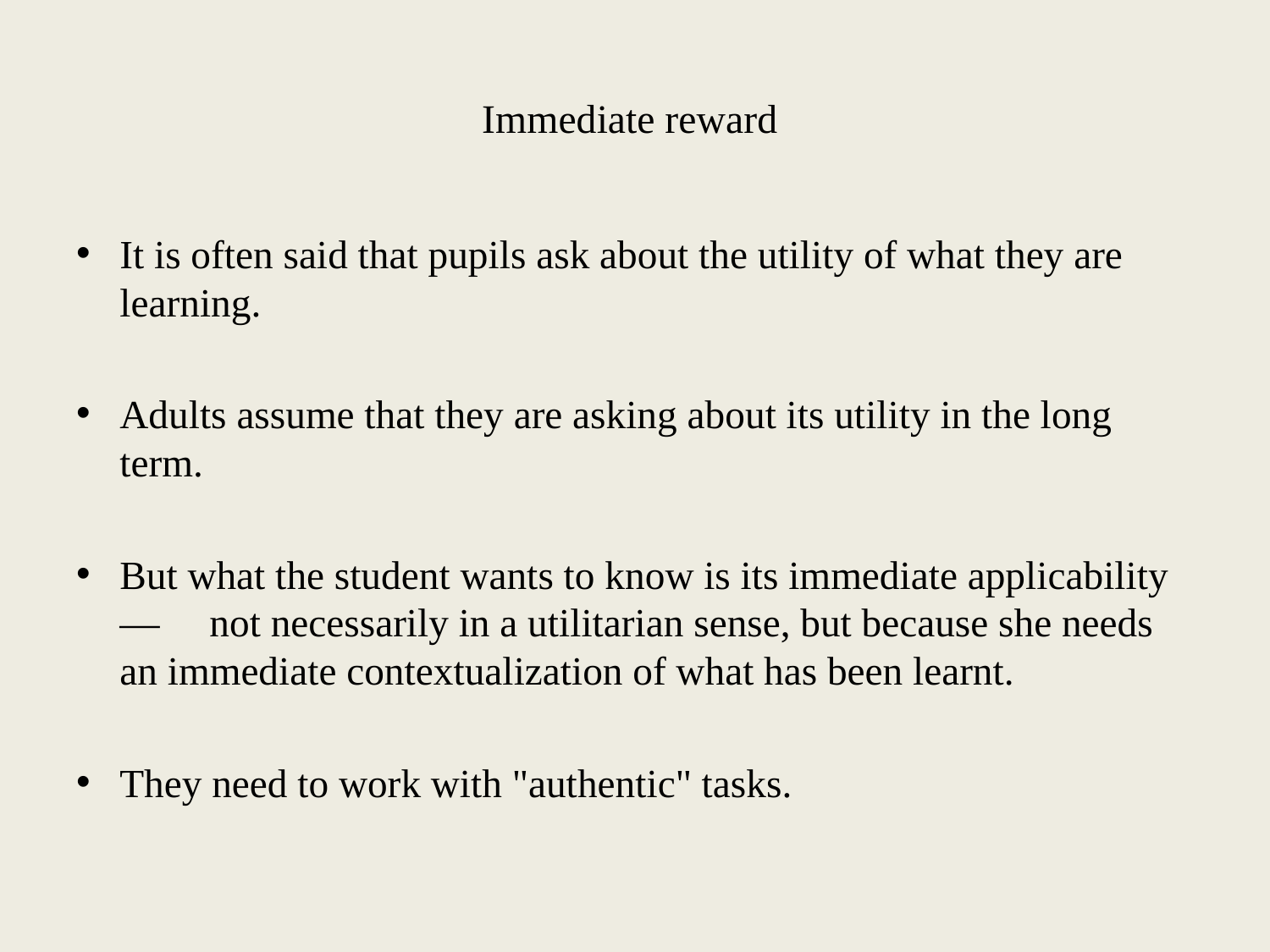

# Immediate reward
It is often said that pupils ask about the utility of what they are learning.

Adults assume that they are asking about its utility in the long term.

But what the student wants to know is its immediate applicability  —     not necessarily in a utilitarian sense, but because she needs an immediate contextualization of what has been learnt.

They need to work with "authentic" tasks.